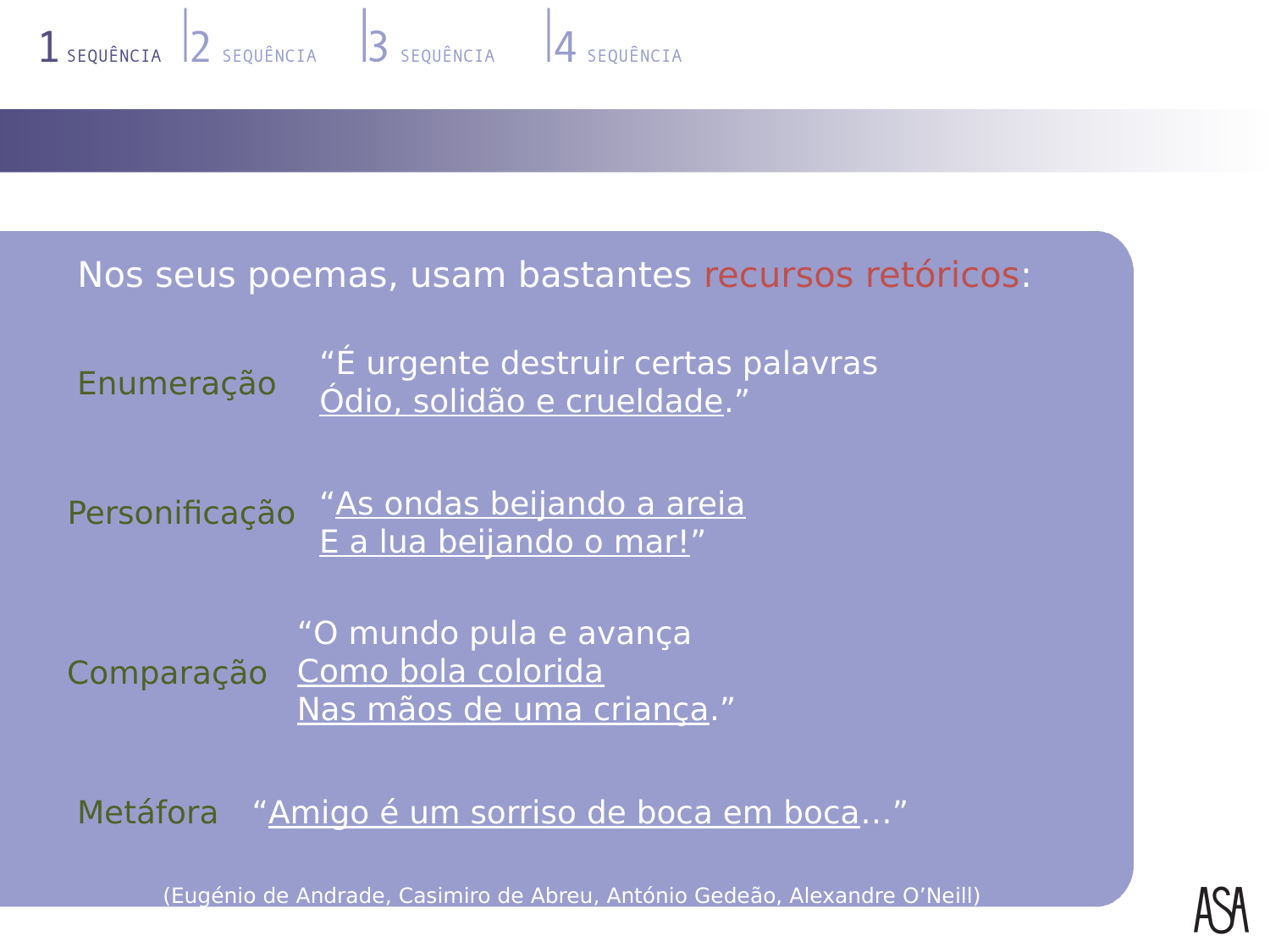

Nos seus poemas, usam bastantes recursos retóricos:
“É urgente destruir certas palavras
Ódio, solidão e crueldade.”
Enumeração
“As ondas beijando a areia
E a lua beijando o mar!”
Personificação
“O mundo pula e avança
Como bola colorida
Nas mãos de uma criança.”
Comparação
Metáfora
“Amigo é um sorriso de boca em boca…”
(Eugénio de Andrade, Casimiro de Abreu, António Gedeão, Alexandre O’Neill)